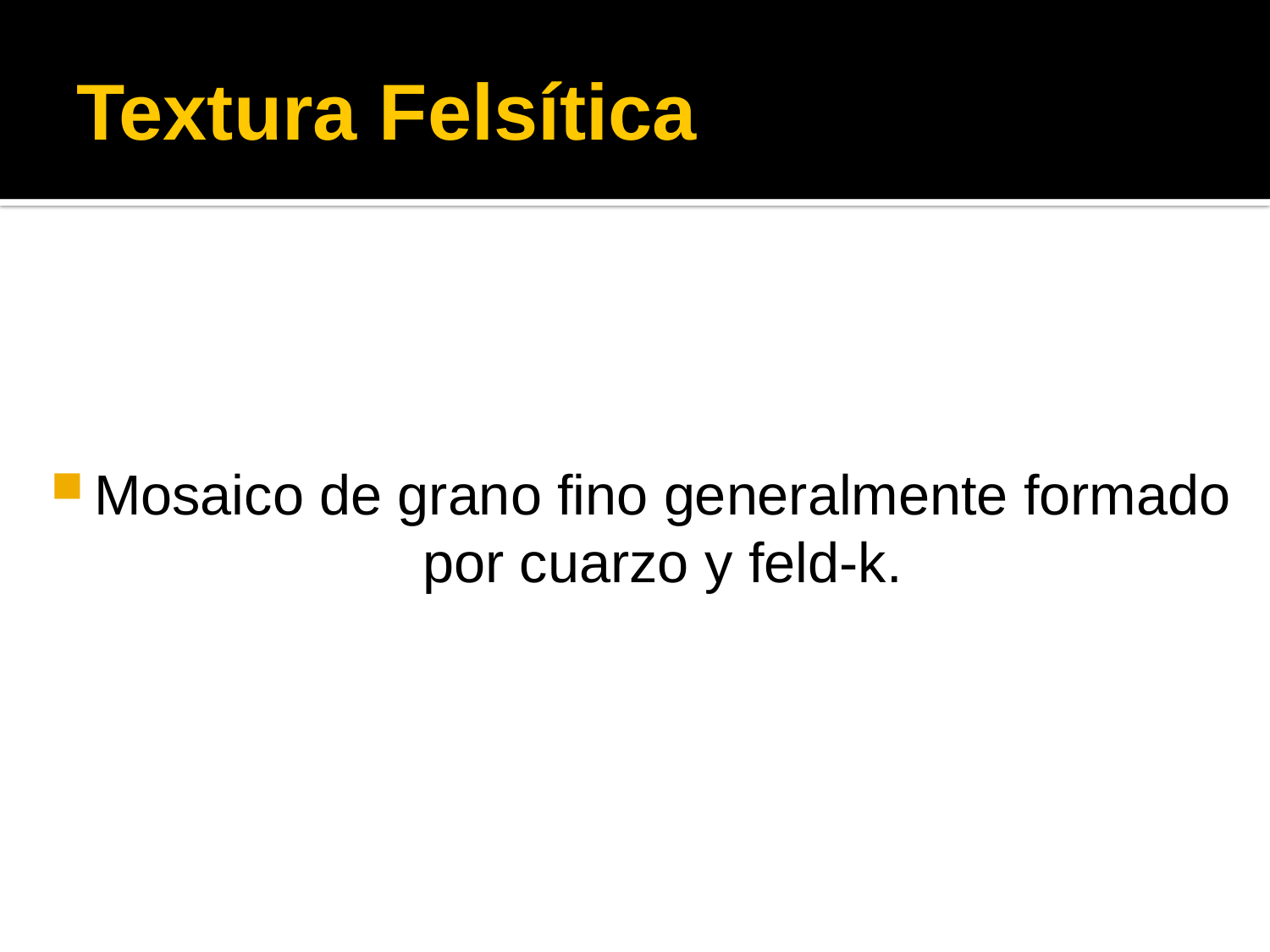

# Textura Felsítica
Mosaico de grano fino generalmente formado por cuarzo y feld-k.